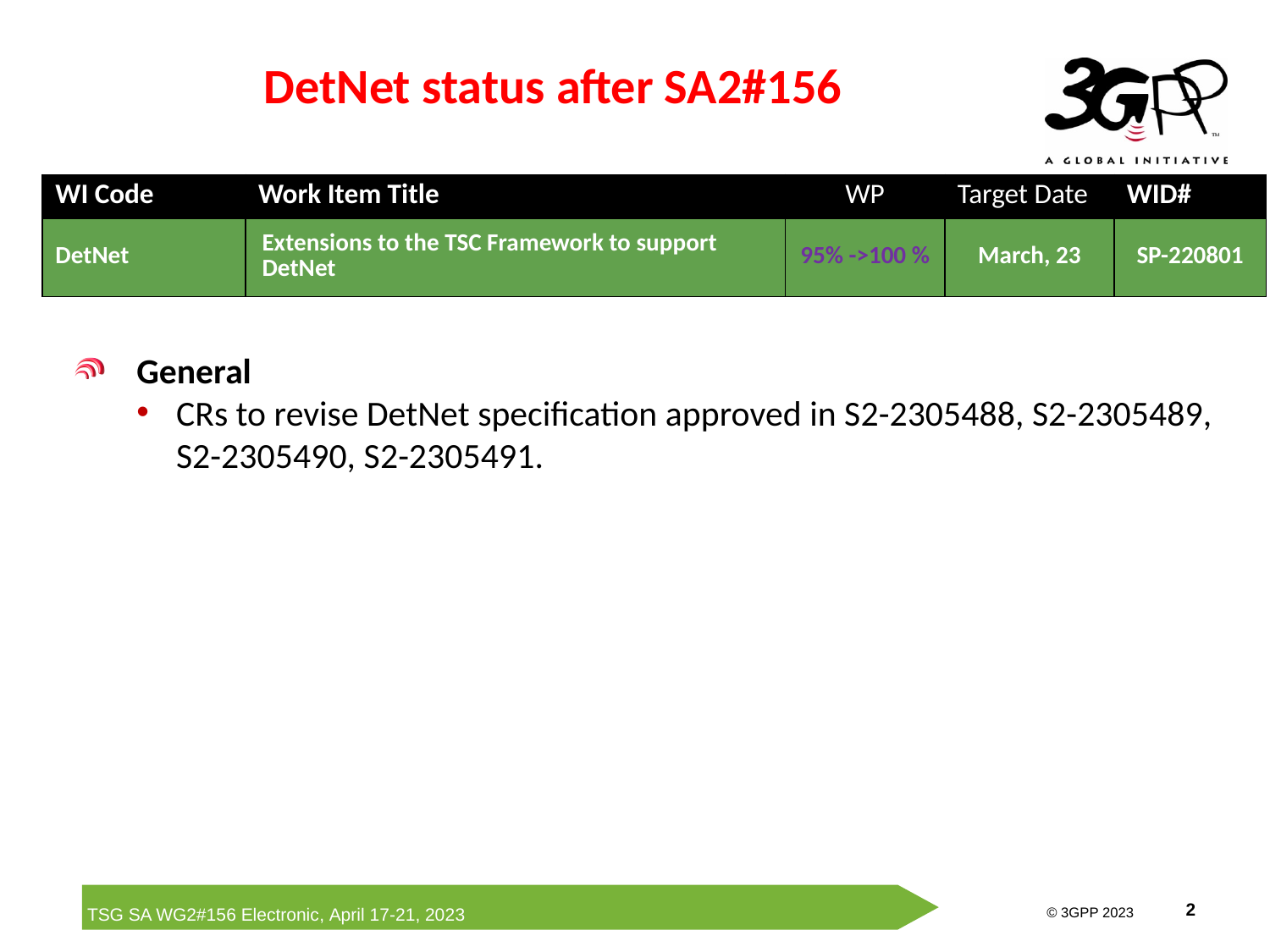

# DetNet status after SA2#156
| WI Code | Work Item Title | WP | Target Date | WID# |
| --- | --- | --- | --- | --- |
| DetNet | Extensions to the TSC Framework to support DetNet | 95% ->100 % | March, 23 | SP-220801 |
General
CRs to revise DetNet specification approved in S2-2305488, S2-2305489, S2-2305490, S2-2305491.